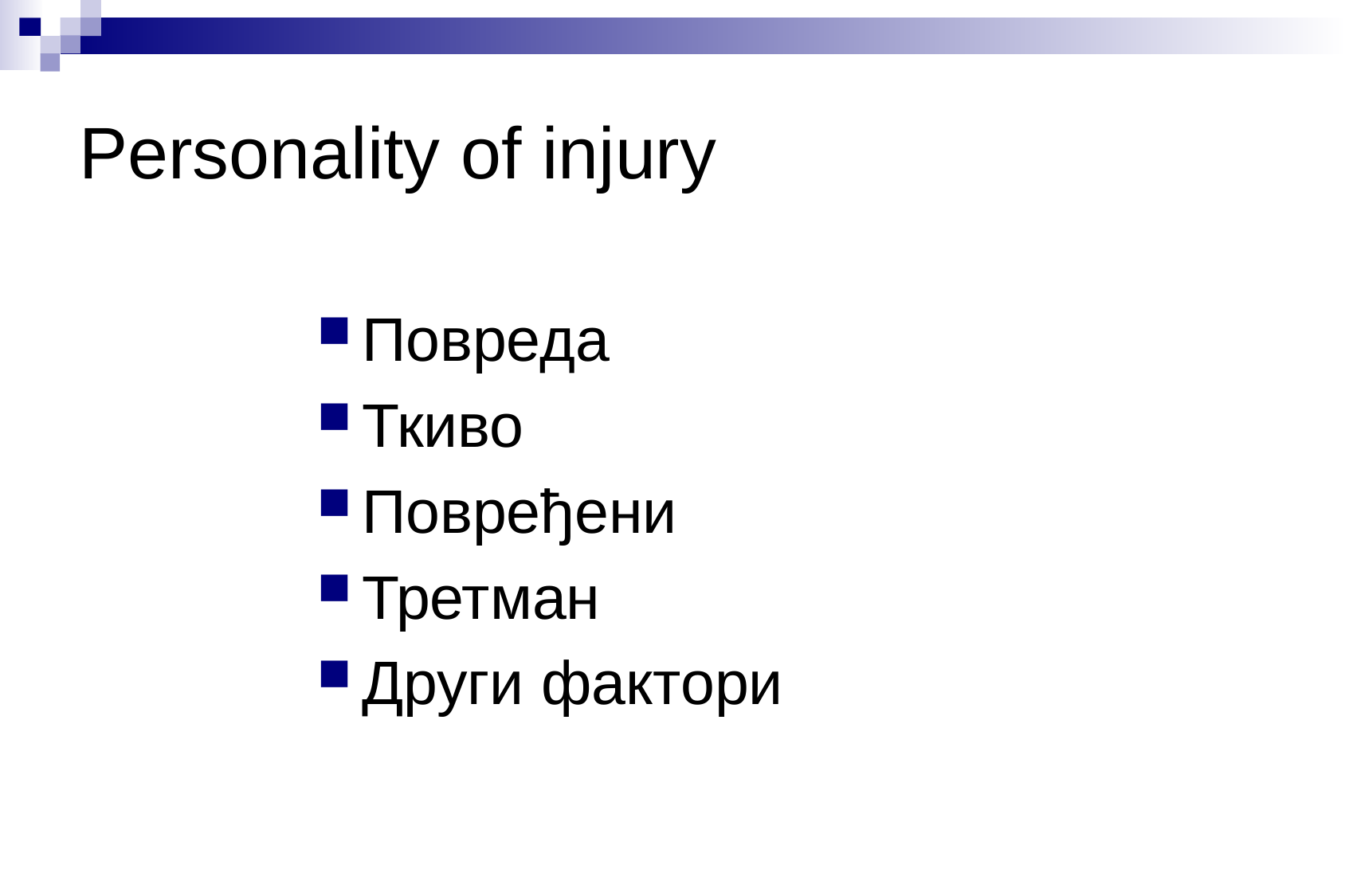

# Personality of injury
Повреда
Ткиво
Повређени
Третман
Други фактори